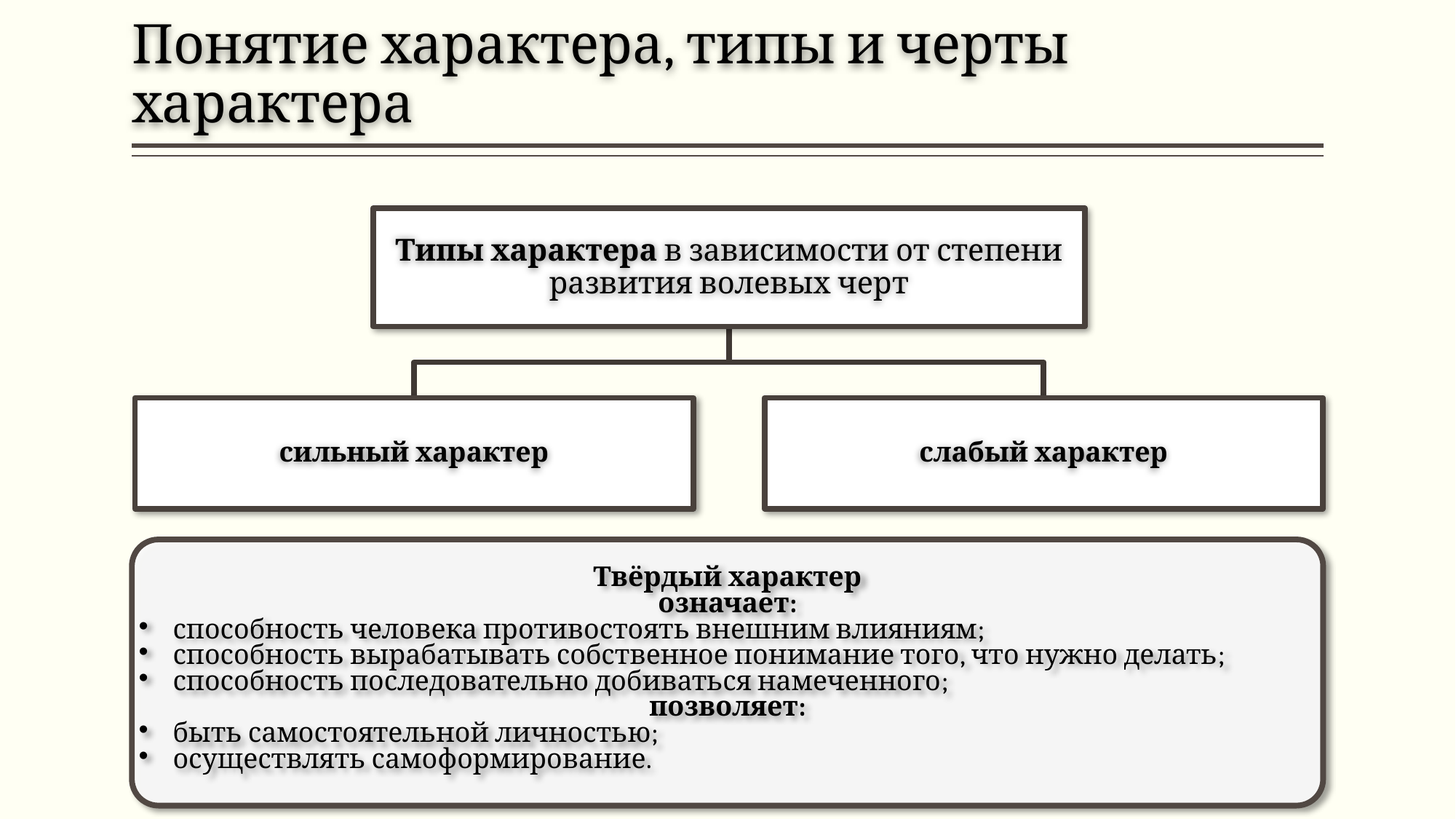

# Понятие характера, типы и черты характера

Типы характера в зависимости от степени развития волевых черт

сильный характер

слабый характер

Твёрдый характер
означает:
способность человека противостоять внешним влияниям;
способность вырабатывать собственное понимание того, что нужно делать;
способность последовательно добиваться намеченного;
позволяет:
быть самостоятельной личностью;
осуществлять самоформирование.